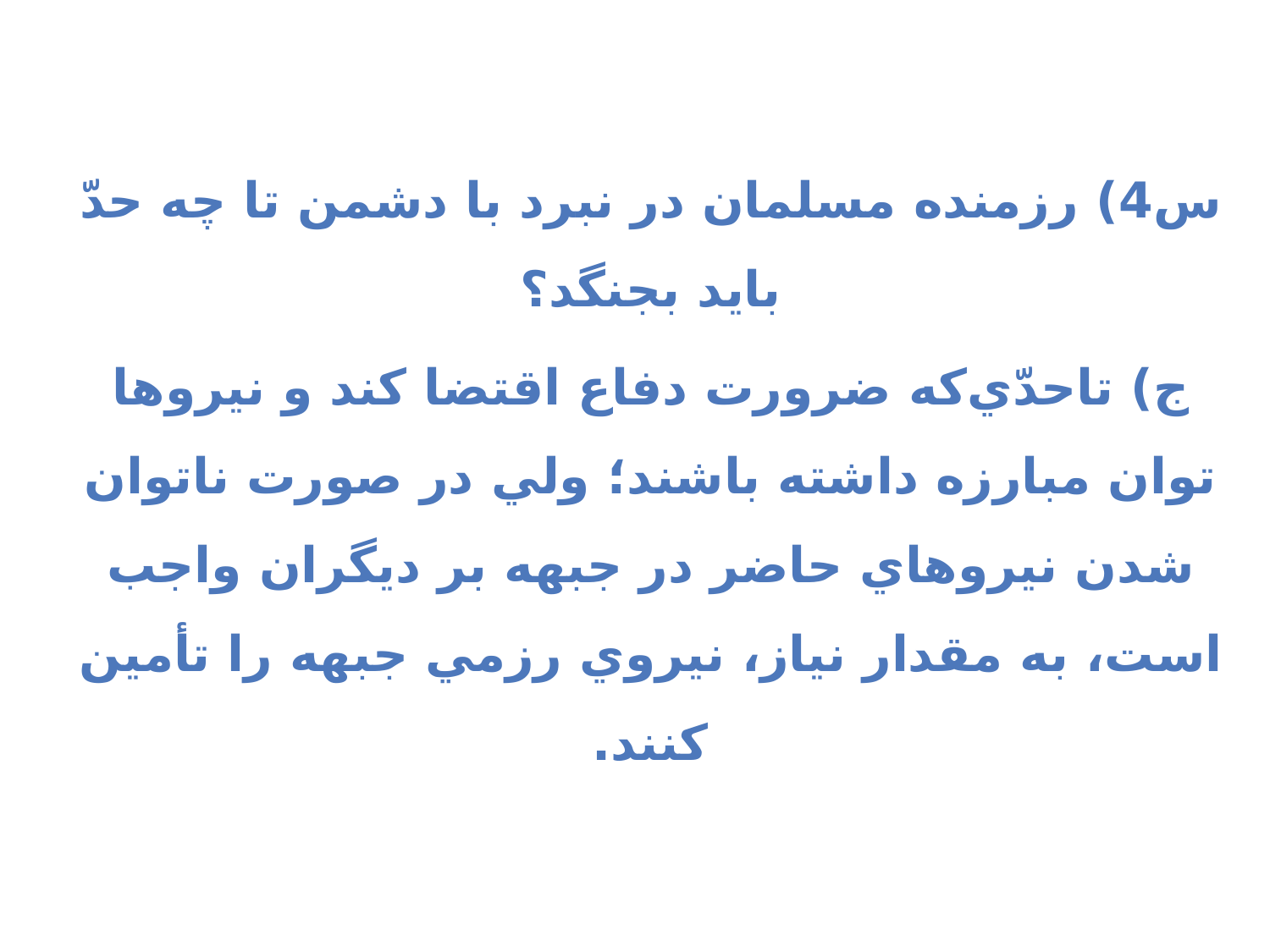

س4) رزمنده مسلمان در نبرد با دشمن تا چه حدّ بايد بجنگد؟
ج) تاحدّي‌كه ضرورت دفاع اقتضا كند و نيروها توان مبارزه داشته باشند؛ ولي در صورت ناتوان شدن نيروهاي حاضر در جبهه بر ديگران واجب است، به مقدار نياز، نيروي رزمي جبهه را تأمين كنند.